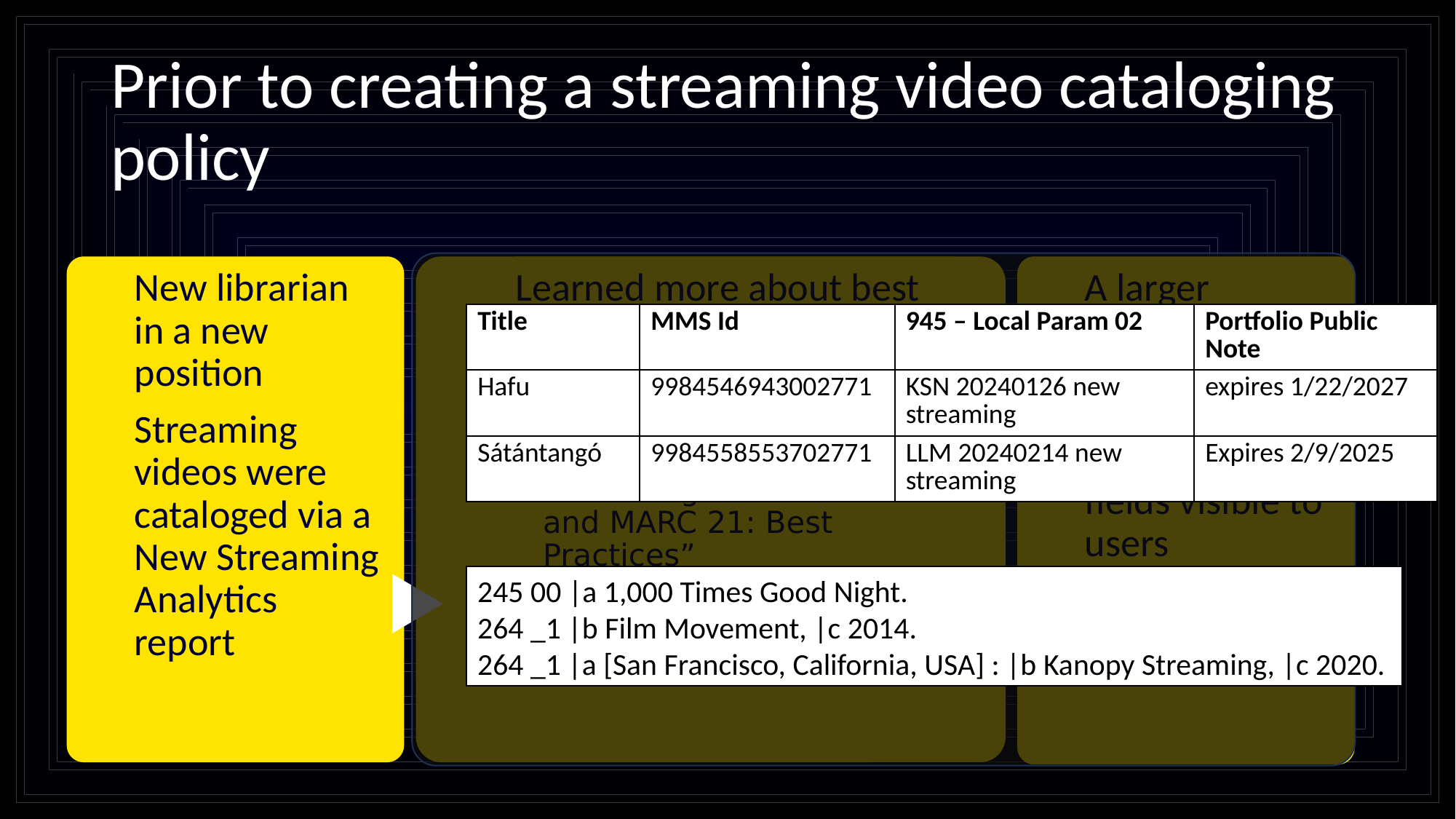

# Prior to creating a streaming video cataloging policy

New librarian in a new position
Streaming videos were cataloged via a New Streaming Analytics report

Learned more about best practices for cataloging streaming video
Jeannette Ho’s “Cataloging DVDs, Blu-rays and Streaming Video with RDA and MARC 21: Best Practices”
Teressa Keenan’s “Cataloging for Access” (January 11th, 2023)

A larger departmental conversation about making accessibility fields visible to users

| Title | MMS Id | 945 – Local Param 02 | Portfolio Public Note |
| --- | --- | --- | --- |
| Hafu | 9984546943002771 | KSN 20240126 new streaming | expires 1/22/2027 |
| Sátántangó | 9984558553702771 | LLM 20240214 new streaming | Expires 2/9/2025 |
245 00 |a 1,000 Times Good Night.
264 _1 |b Film Movement, |c 2014.
264 _1 |a [San Francisco, California, USA] : |b Kanopy Streaming, |c 2020.